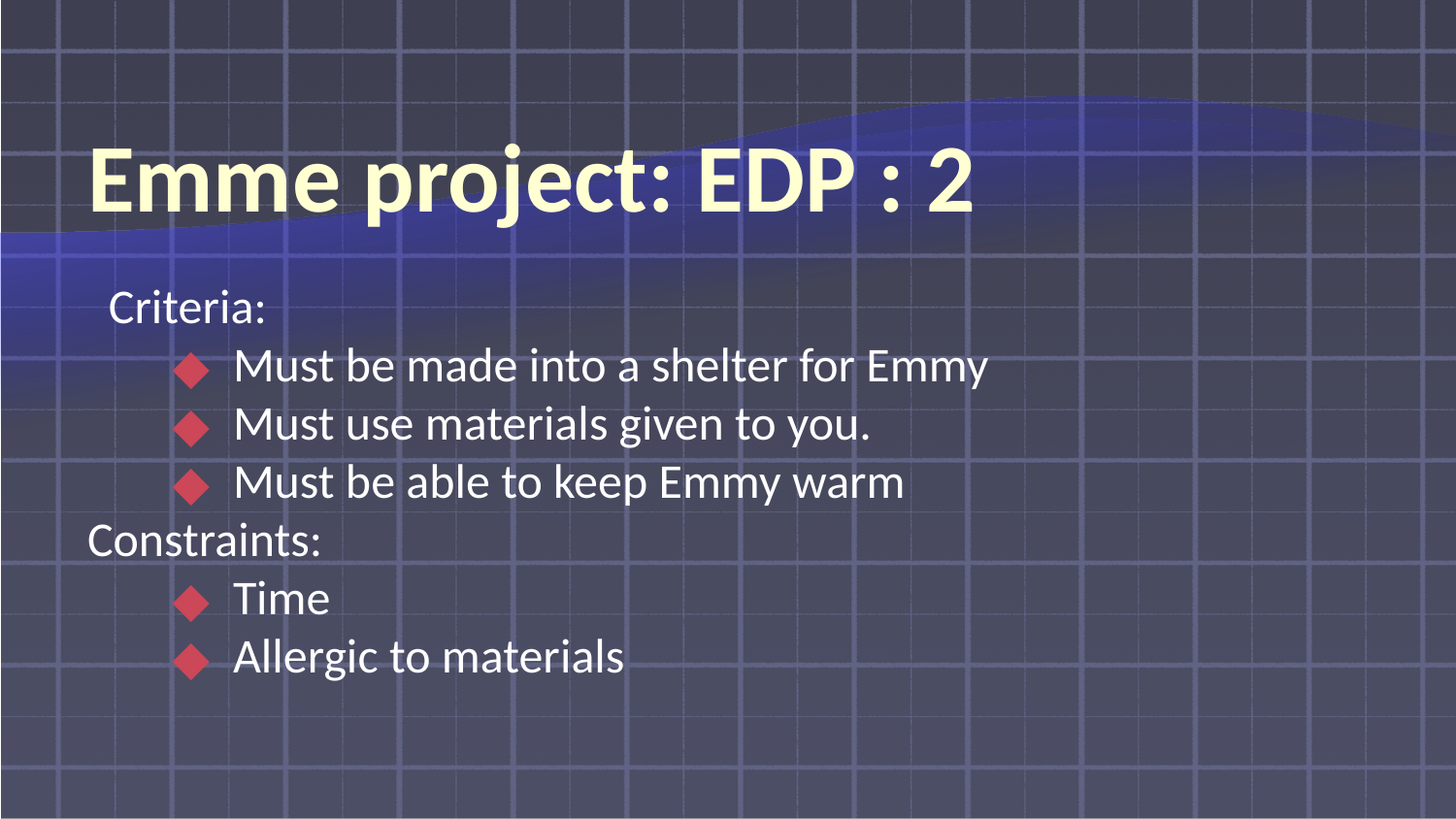

# Emme project: EDP : 2
Criteria:
Must be made into a shelter for Emmy
Must use materials given to you.
Must be able to keep Emmy warm
Constraints:
Time
Allergic to materials